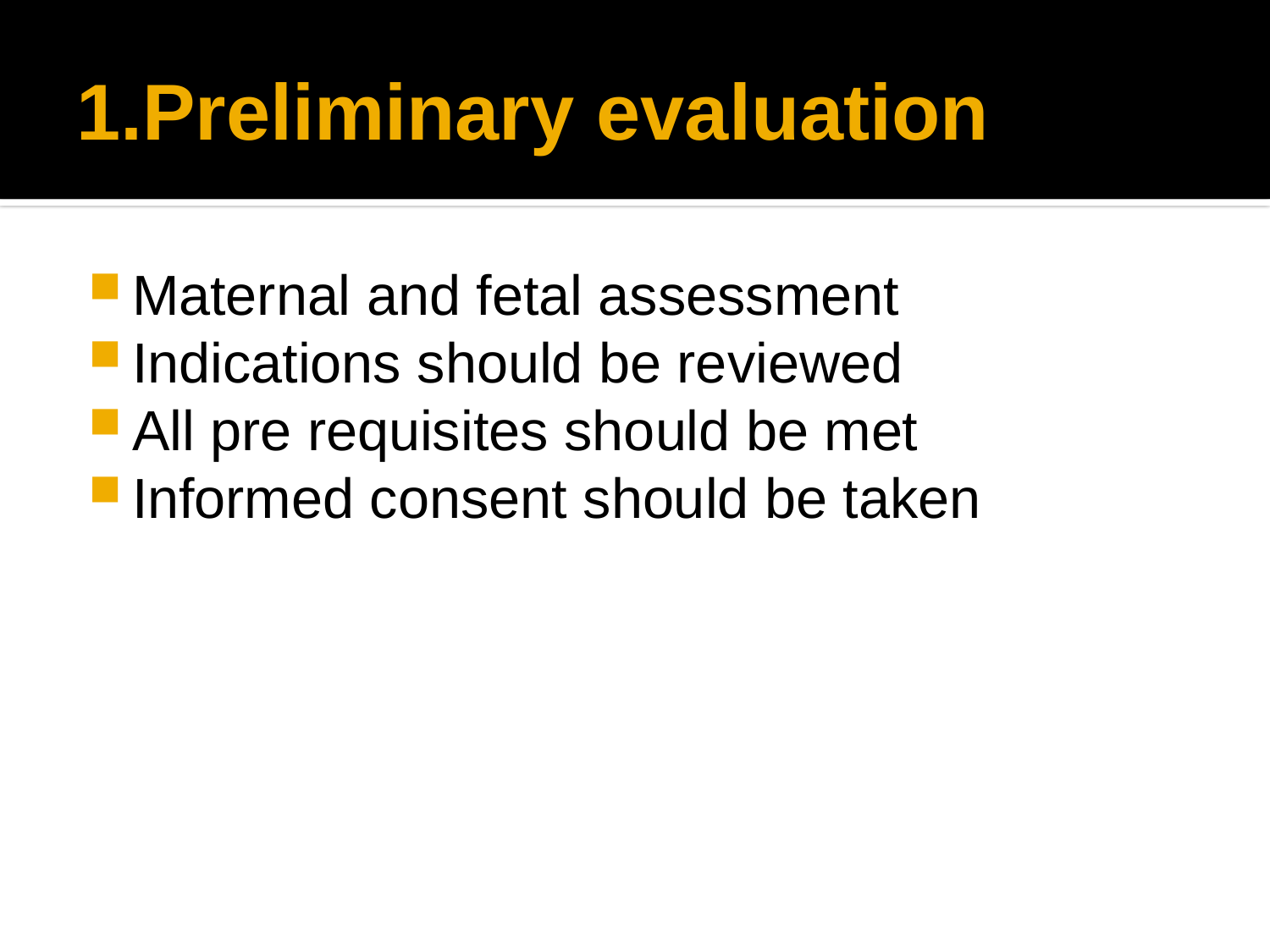

# 1.Preliminary evaluation
Maternal and fetal assessment
Indications should be reviewed
All pre requisites should be met
Informed consent should be taken